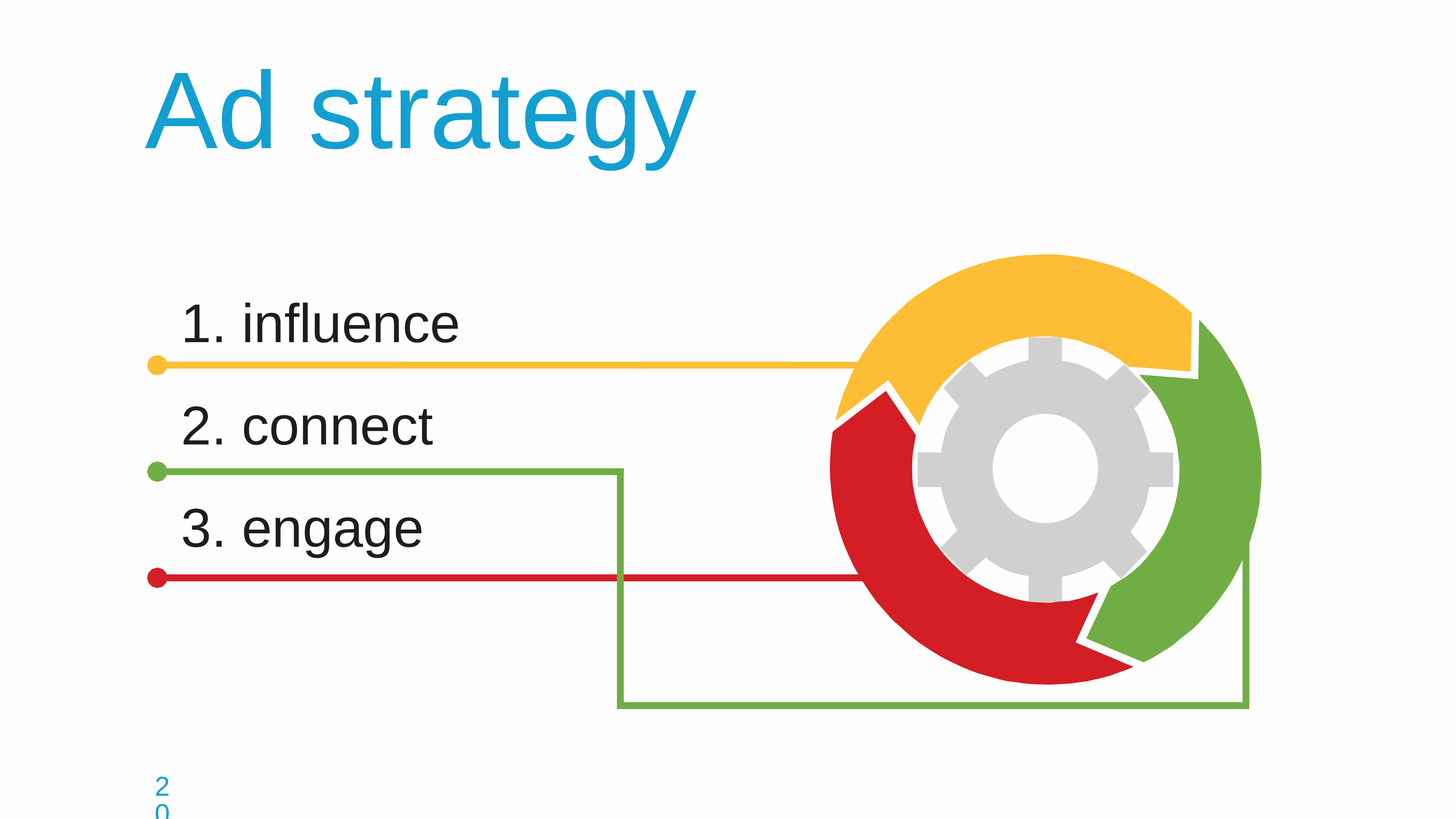

Ad strategy

1. influence

2. connect

3. engage

20